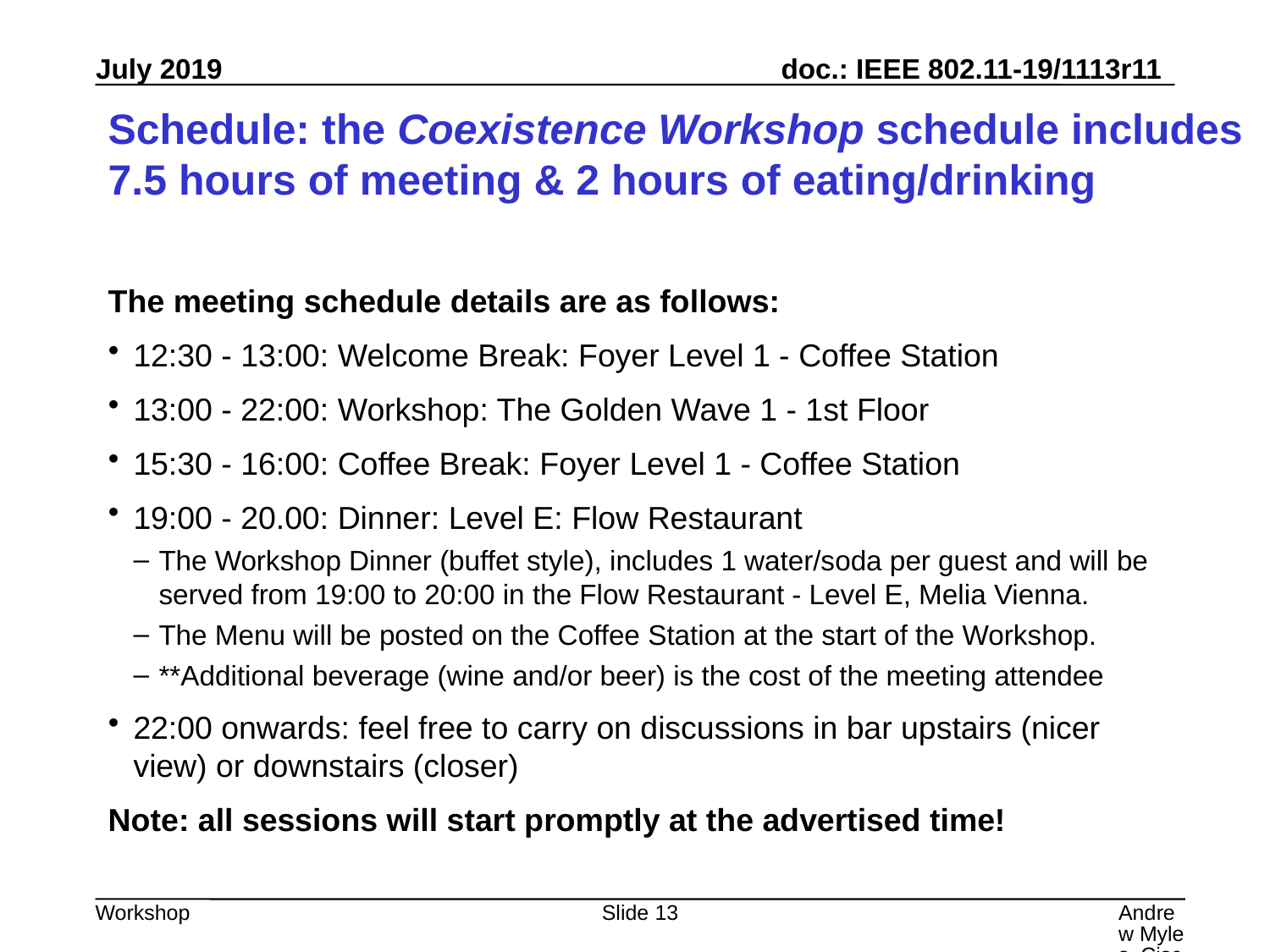

# Schedule: the Coexistence Workshop schedule includes 7.5 hours of meeting & 2 hours of eating/drinking
The meeting schedule details are as follows:
12:30 - 13:00: Welcome Break: Foyer Level 1 - Coffee Station
13:00 - 22:00: Workshop: The Golden Wave 1 - 1st Floor
15:30 - 16:00: Coffee Break: Foyer Level 1 - Coffee Station
19:00 - 20.00: Dinner: Level E: Flow Restaurant
The Workshop Dinner (buffet style), includes 1 water/soda per guest and will be served from 19:00 to 20:00 in the Flow Restaurant - Level E, Melia Vienna.
The Menu will be posted on the Coffee Station at the start of the Workshop.
**Additional beverage (wine and/or beer) is the cost of the meeting attendee
22:00 onwards: feel free to carry on discussions in bar upstairs (nicer view) or downstairs (closer)
Note: all sessions will start promptly at the advertised time!

Slide 13
Andrew Myles, Cisco